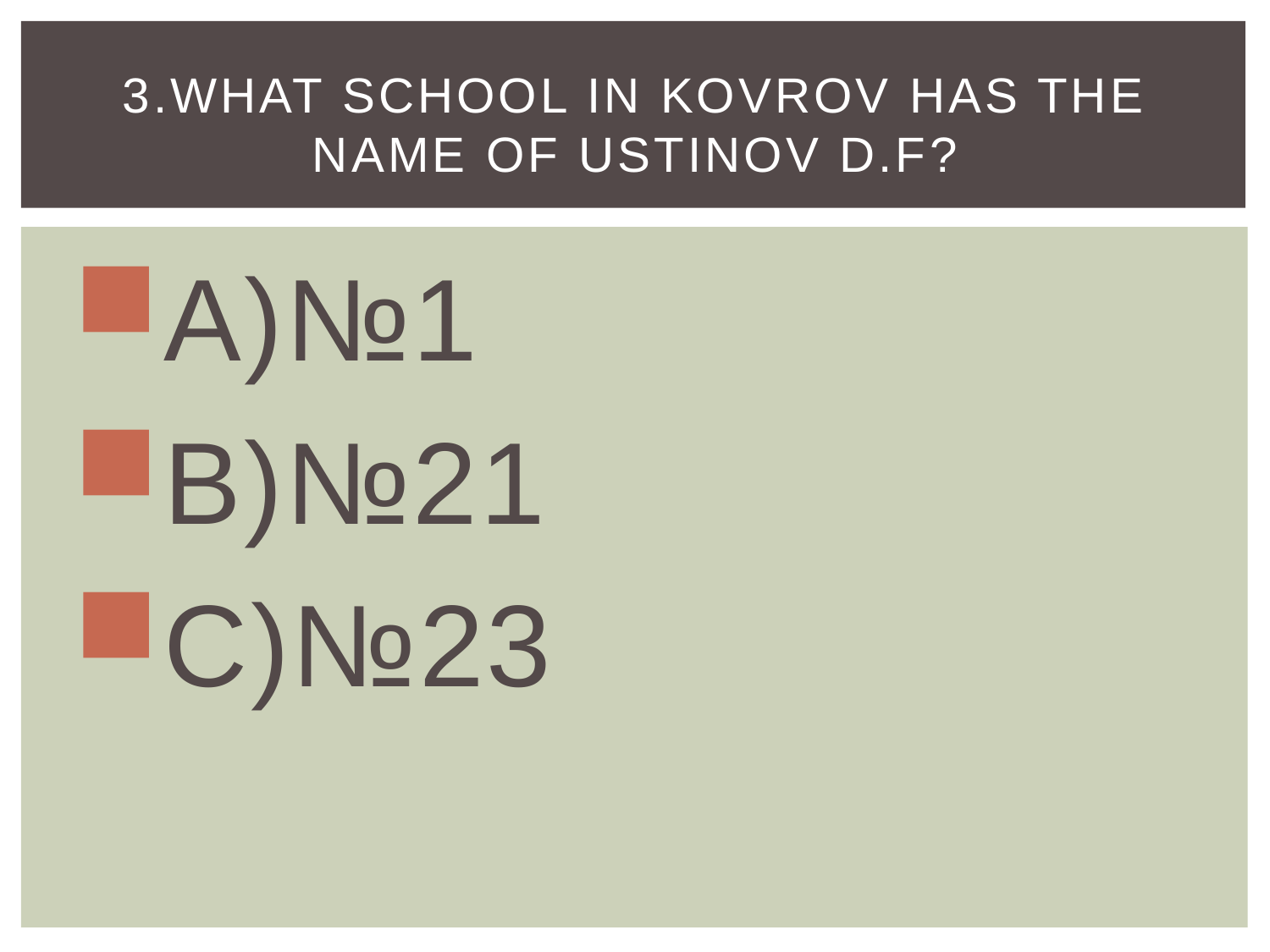

# 3.What school in Kovrov has the name of Ustinov D.F?
А)№1
В)№21
С)№23